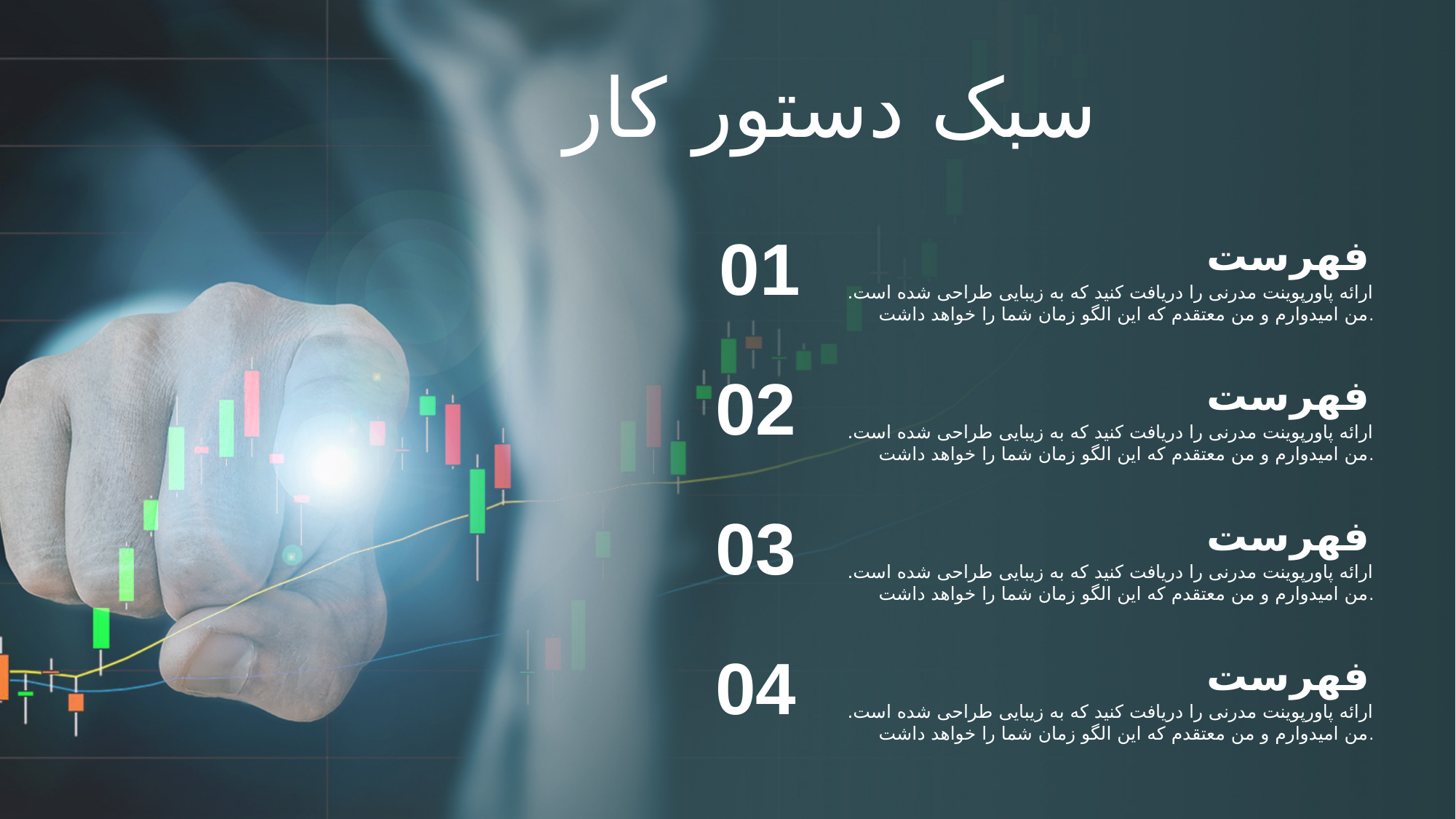

سبک دستور کار
01
فهرست
ارائه پاورپوینت مدرنی را دریافت کنید که به زیبایی طراحی شده است. من امیدوارم و من معتقدم که این الگو زمان شما را خواهد داشت.
02
فهرست
ارائه پاورپوینت مدرنی را دریافت کنید که به زیبایی طراحی شده است. من امیدوارم و من معتقدم که این الگو زمان شما را خواهد داشت.
03
فهرست
ارائه پاورپوینت مدرنی را دریافت کنید که به زیبایی طراحی شده است. من امیدوارم و من معتقدم که این الگو زمان شما را خواهد داشت.
04
فهرست
ارائه پاورپوینت مدرنی را دریافت کنید که به زیبایی طراحی شده است. من امیدوارم و من معتقدم که این الگو زمان شما را خواهد داشت.